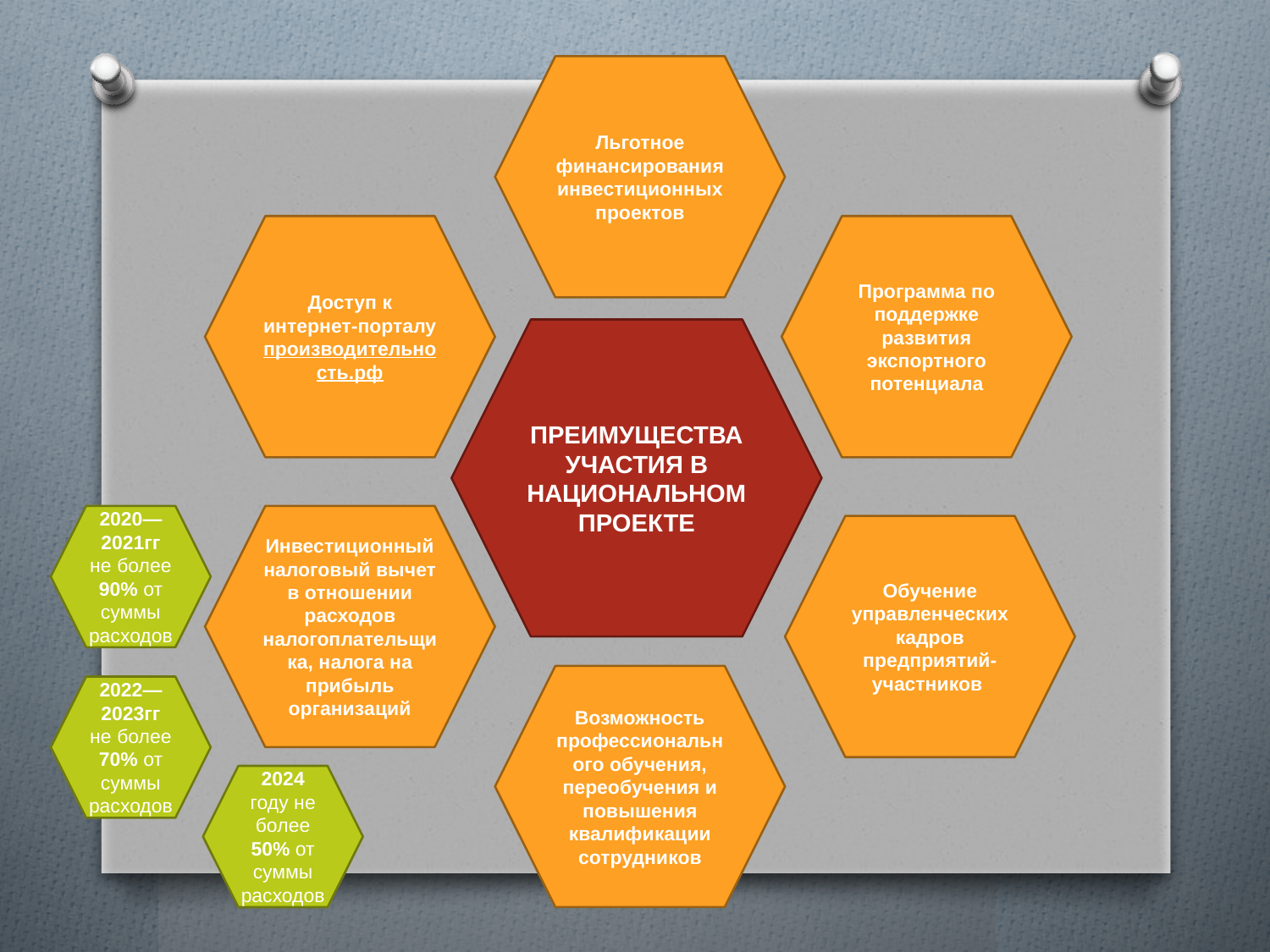

Льготное финансирования инвестиционных проектов
Доступ к интернет-порталу производительность.рф
Программа по поддержке развития экспортного потенциала
ПРЕИМУЩЕСТВА УЧАСТИЯ В НАЦИОНАЛЬНОМ ПРОЕКТЕ
2020—2021гг не более 90% от суммы расходов
Инвестиционный налоговый вычет в отношении расходов налогоплательщика, налога на прибыль организаций
Обучение управленческих кадров предприятий-участников
Возможность профессионального обучения, переобучения и повышения квалификации сотрудников
2022— 2023гг не более 70% от суммы расходов
2024 году не более 50% от суммы расходов